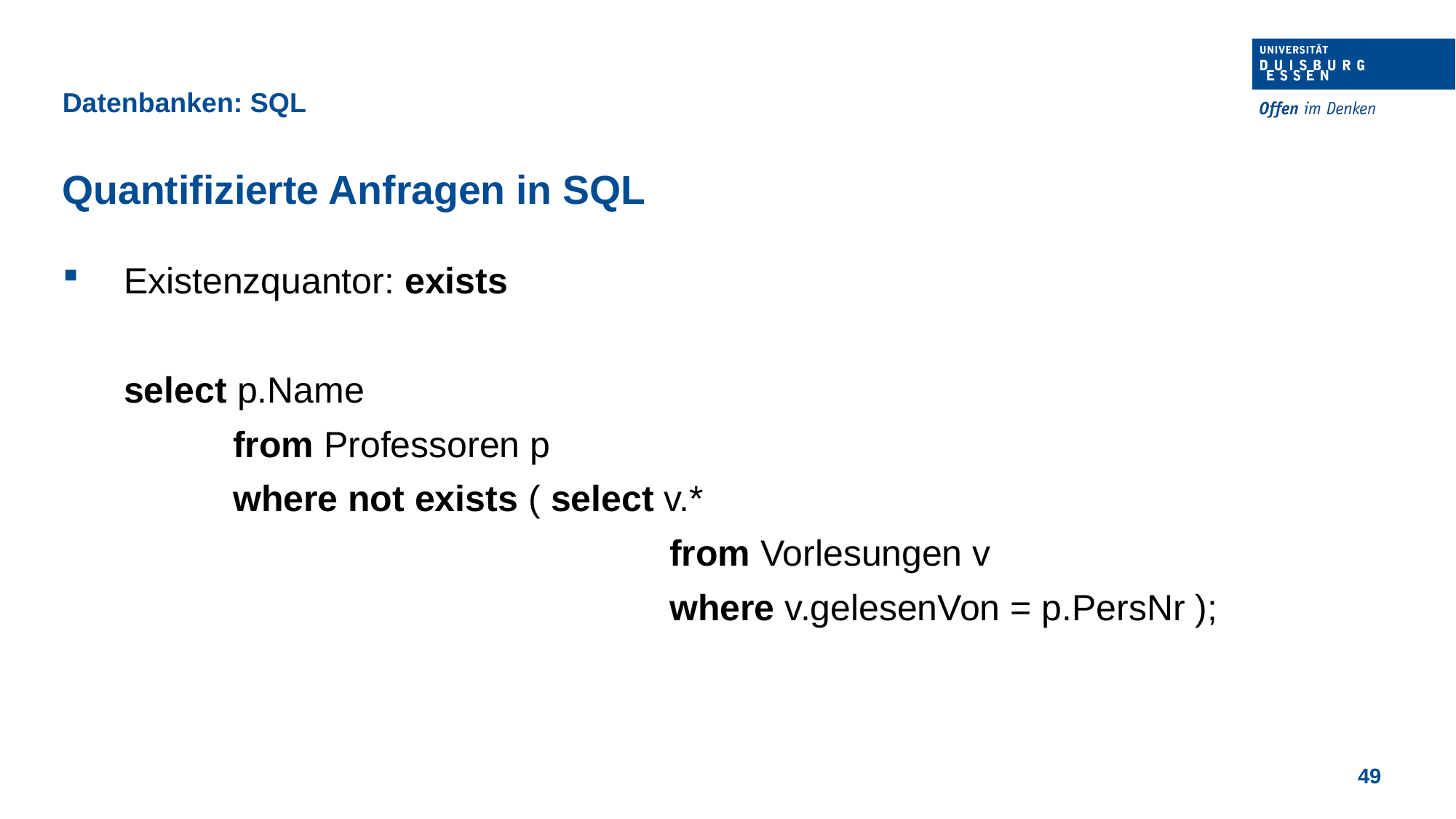

Datenbanken: SQL
Quantifizierte Anfragen in SQL
Existenzquantor: exists

	select p.Name
		from Professoren p
		where not exists ( select v.*
						from Vorlesungen v
						where v.gelesenVon = p.PersNr );
49